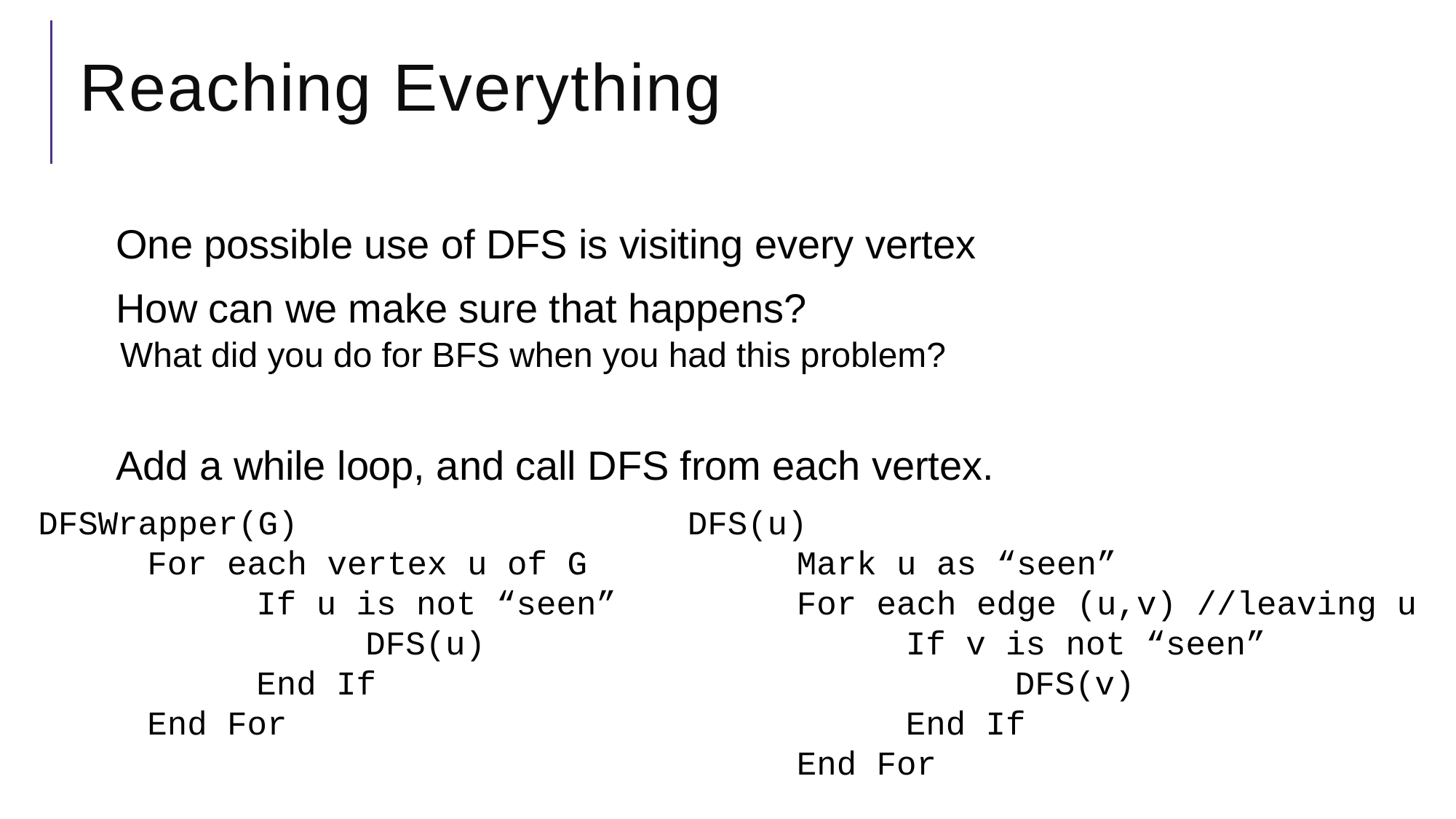

# Reaching Everything
One possible use of DFS is visiting every vertex
How can we make sure that happens?
What did you do for BFS when you had this problem?

Add a while loop, and call DFS from each vertex.
DFSWrapper(G)
	For each vertex u of G
		If u is not “seen”
			DFS(u)
		End If
	End For
DFS(u)
	Mark u as “seen”
	For each edge (u,v) //leaving u
		If v is not “seen”
			DFS(v)
		End If
	End For